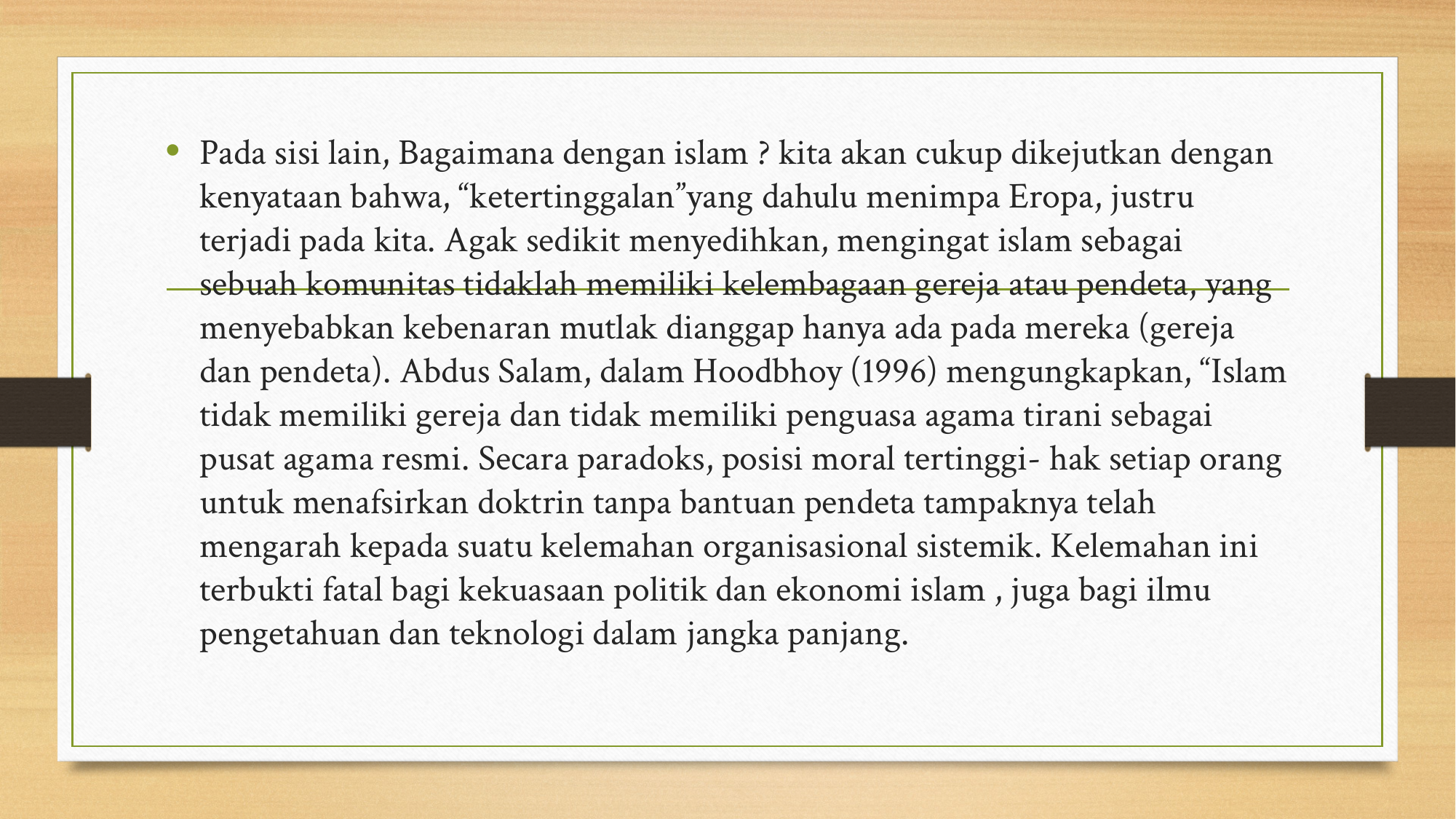

Pada sisi lain, Bagaimana dengan islam ? kita akan cukup dikejutkan dengan kenyataan bahwa, “ketertinggalan”yang dahulu menimpa Eropa, justru terjadi pada kita. Agak sedikit menyedihkan, mengingat islam sebagai sebuah komunitas tidaklah memiliki kelembagaan gereja atau pendeta, yang menyebabkan kebenaran mutlak dianggap hanya ada pada mereka (gereja dan pendeta). Abdus Salam, dalam Hoodbhoy (1996) mengungkapkan, “Islam tidak memiliki gereja dan tidak memiliki penguasa agama tirani sebagai pusat agama resmi. Secara paradoks, posisi moral tertinggi- hak setiap orang untuk menafsirkan doktrin tanpa bantuan pendeta tampaknya telah mengarah kepada suatu kelemahan organisasional sistemik. Kelemahan ini terbukti fatal bagi kekuasaan politik dan ekonomi islam , juga bagi ilmu pengetahuan dan teknologi dalam jangka panjang.